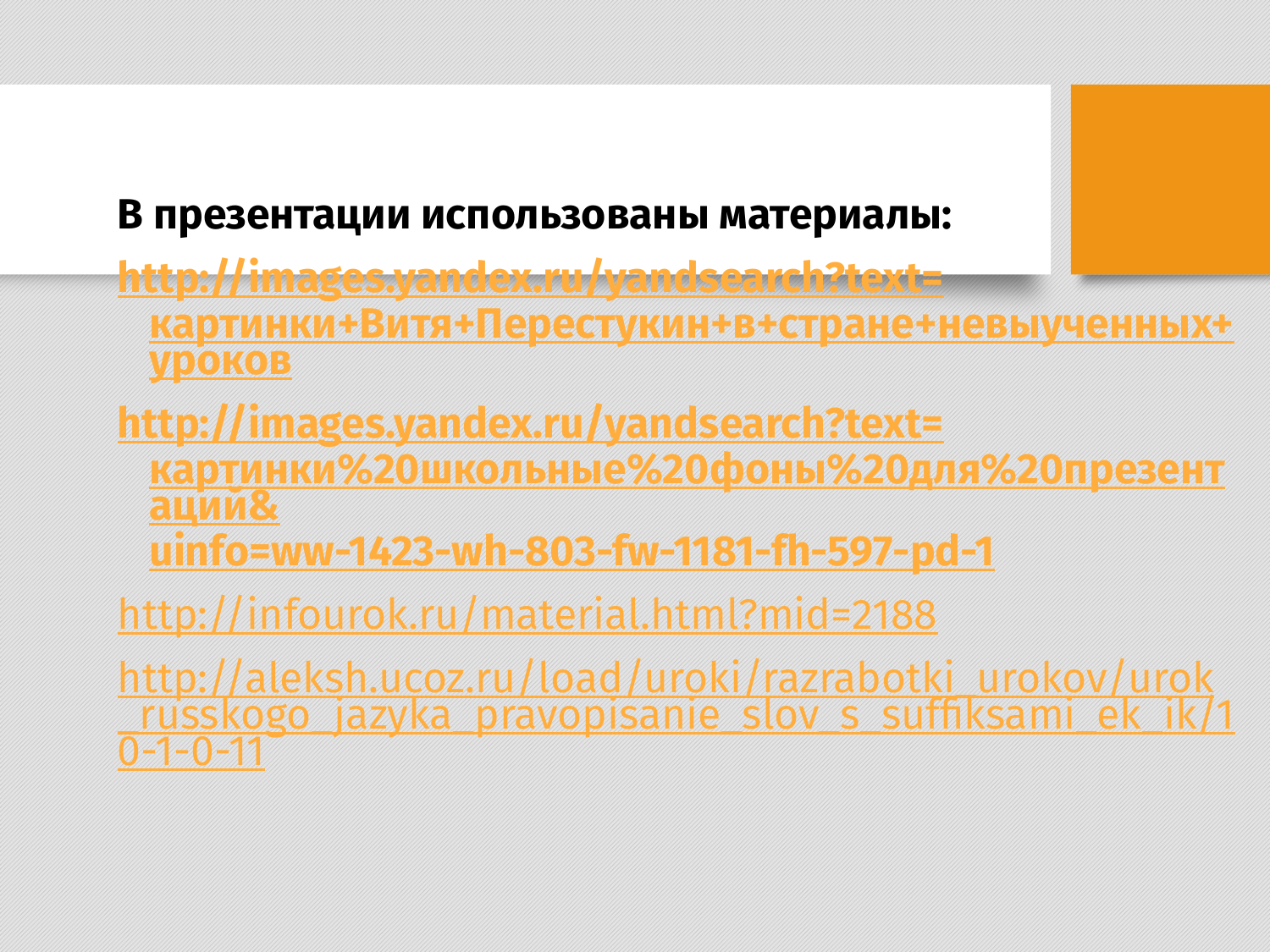

#
В презентации использованы материалы:
http://images.yandex.ru/yandsearch?text=картинки+Витя+Перестукин+в+стране+невыученных+уроков
http://images.yandex.ru/yandsearch?text=картинки%20школьные%20фоны%20для%20презентаций&uinfo=ww-1423-wh-803-fw-1181-fh-597-pd-1
http://infourok.ru/material.html?mid=2188
http://aleksh.ucoz.ru/load/uroki/razrabotki_urokov/urok_russkogo_jazyka_pravopisanie_slov_s_suffiksami_ek_ik/10-1-0-11